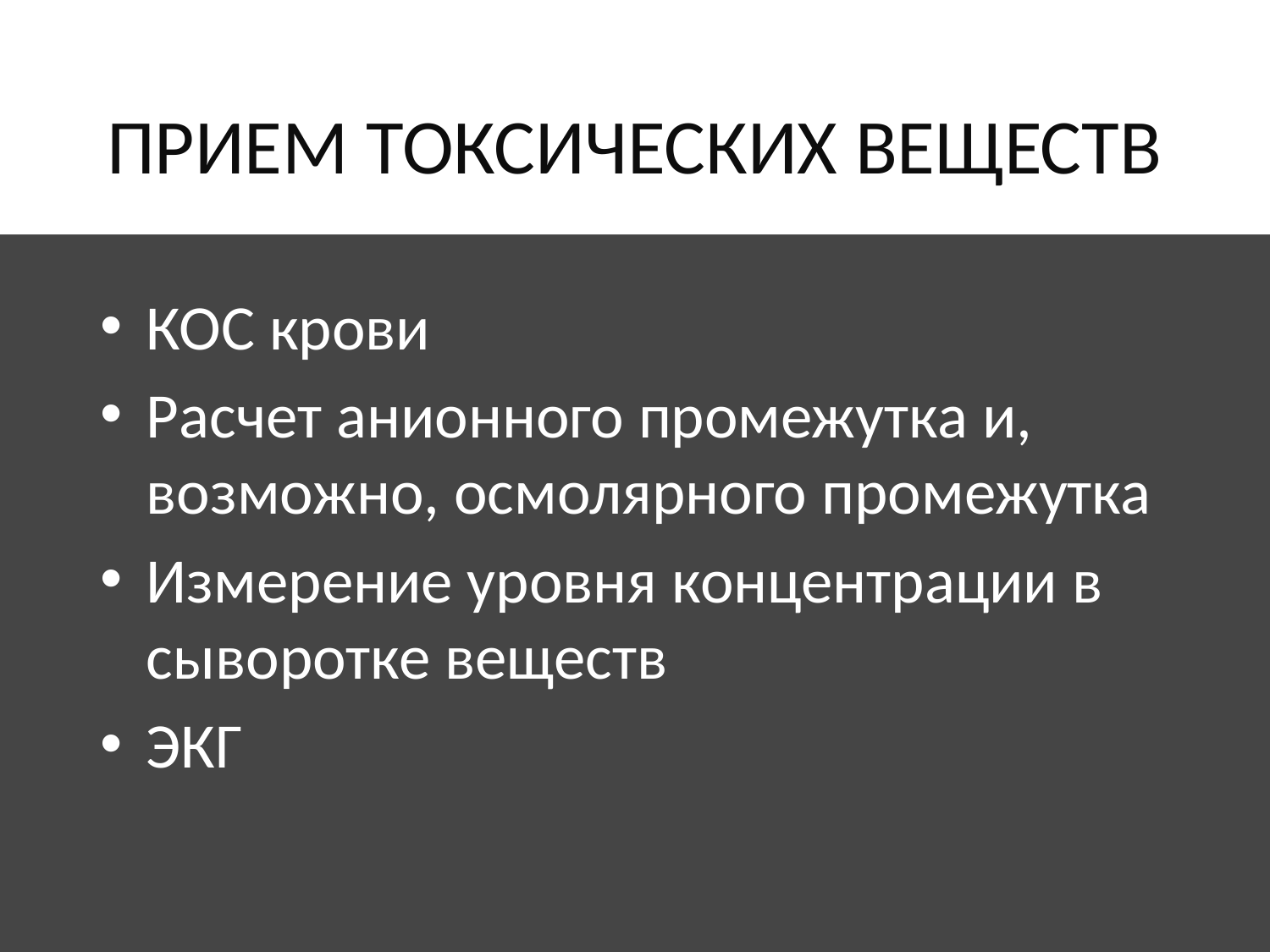

# ПРИЕМ ТОКСИЧЕСКИХ ВЕЩЕСТВ

КОС крови
Расчет анионного промежутка и, возможно, осмолярного промежутка
Измерение уровня концентрации в сыворотке веществ
ЭКГ